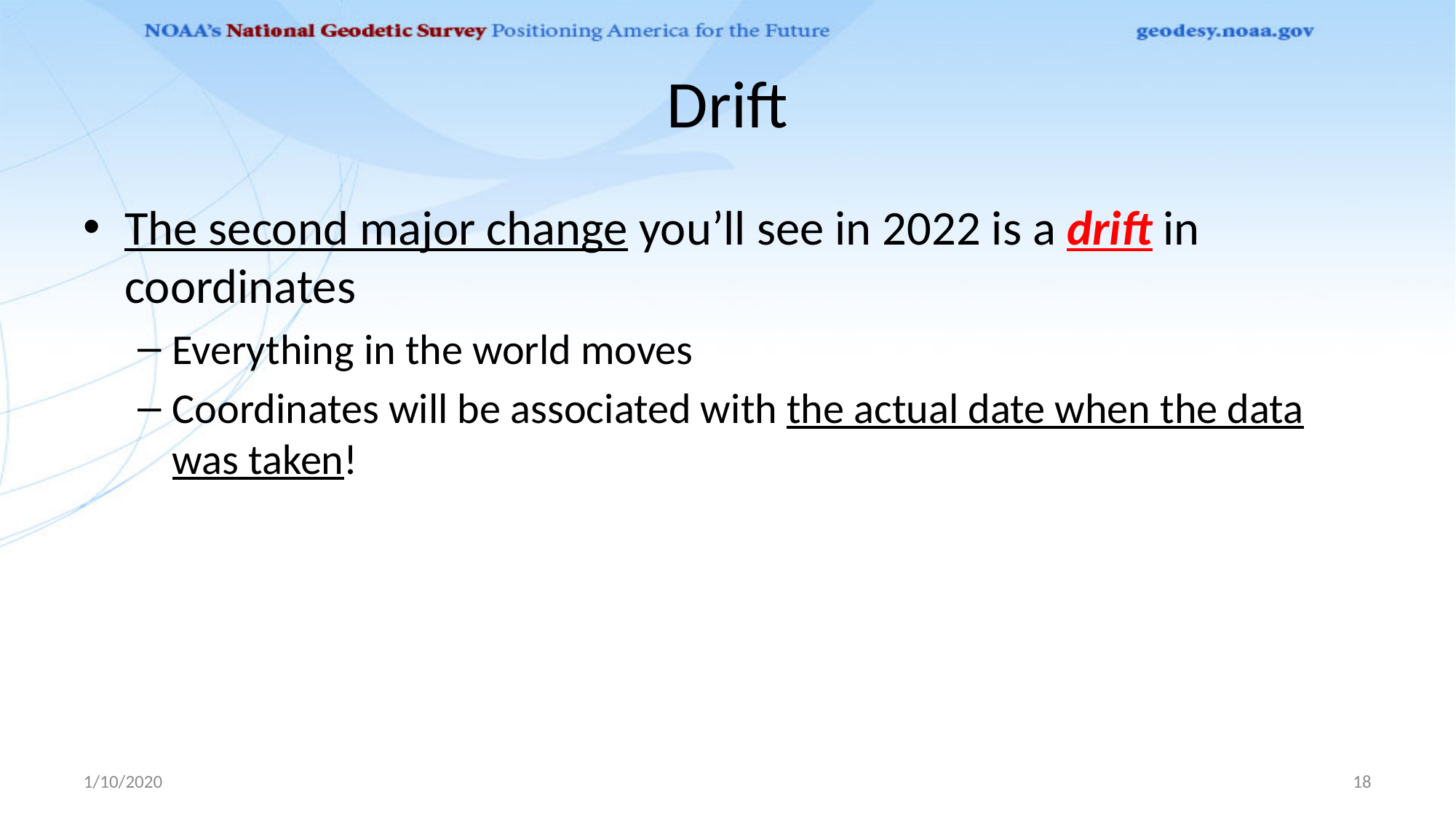

# Drift
The second major change you’ll see in 2022 is a drift in coordinates
Everything in the world moves
Coordinates will be associated with the actual date when the data was taken!

1/10/2020
18